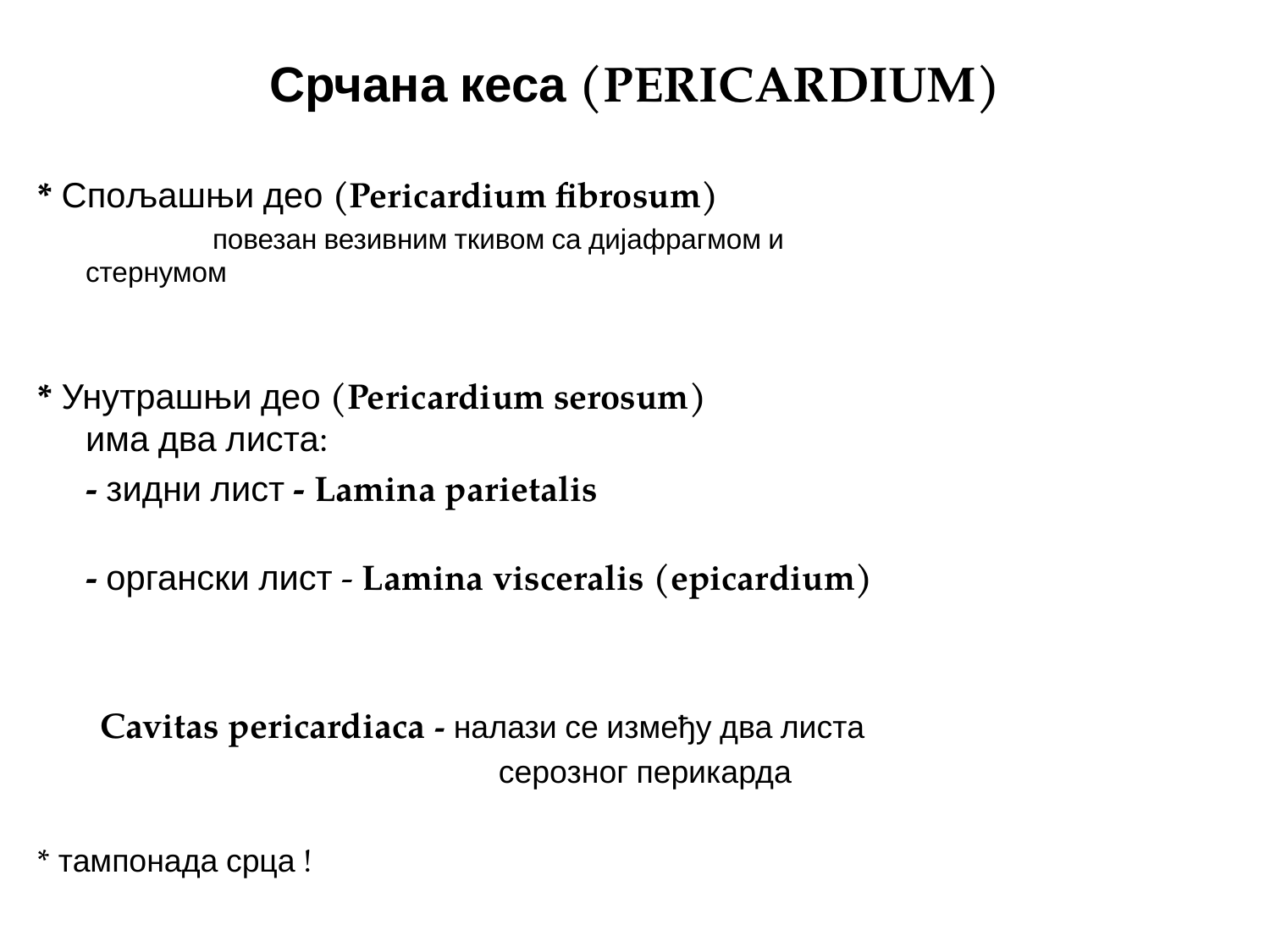

Срчана кеса (PERICARDIUM)
* Спољашњи део (Pericardium fibrosum)
		повезан везивним ткивом са дијафрагмом и стернумом

* Унутрашњи део (Pericardium serosum)
има два листа:
 	- зидни лист - Lamina parietalis

	- органски лист - Lamina visceralis (epicardium)

       Cavitas pericardiaca - налази се између два листа
				    серозног перикарда

* тампонада срца !